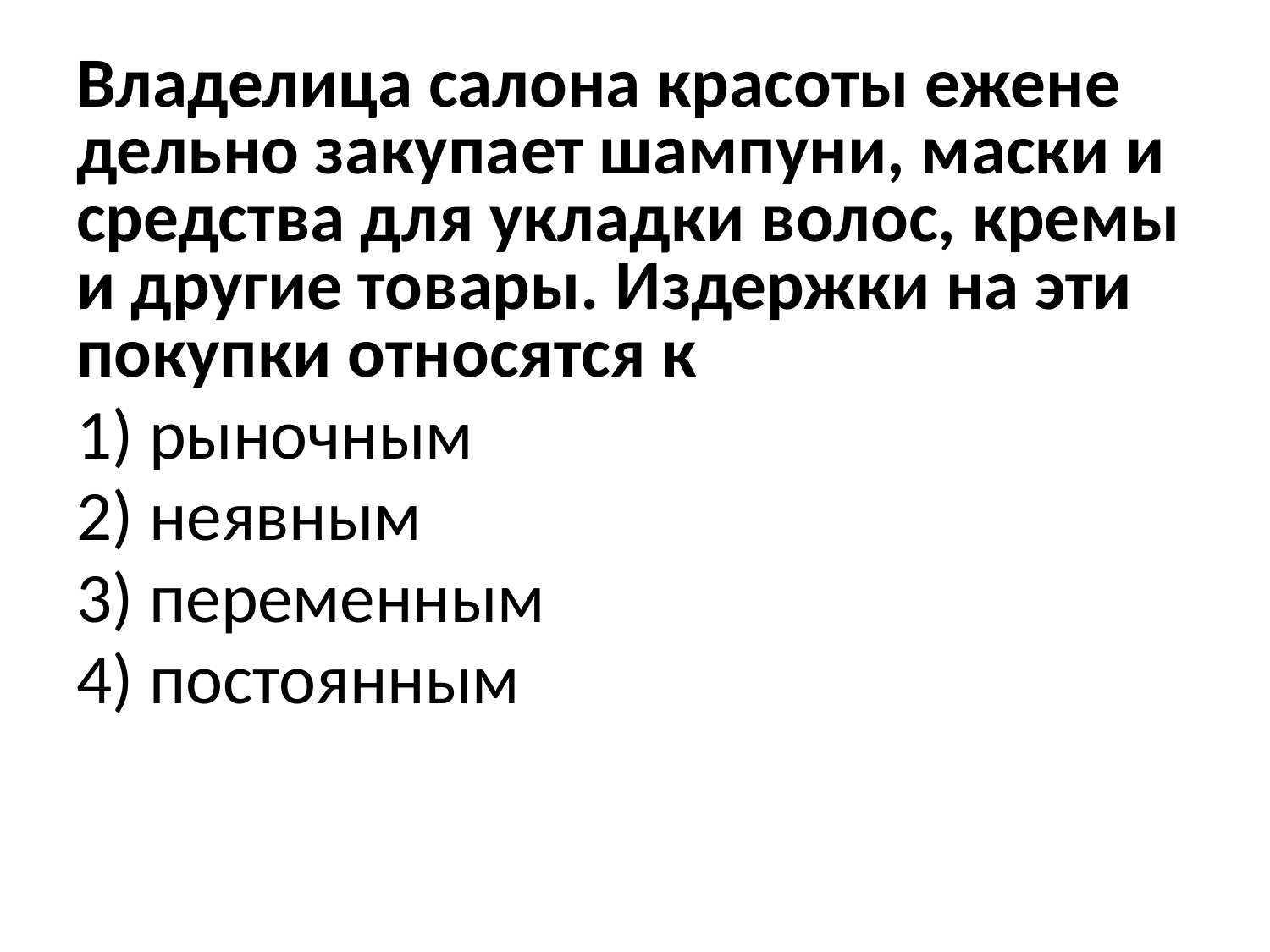

Вла­де­ли­ца са­ло­на кра­со­ты еже­не­дель­но за­ку­па­ет шам­пу­ни, маски и сред­ства для уклад­ки волос, кремы и дру­гие то­ва­ры. Из­держ­ки на эти по­куп­ки от­но­сят­ся к
1) ры­ноч­ным
2) не­яв­ным
3) пе­ре­мен­ным
4) по­сто­ян­ным